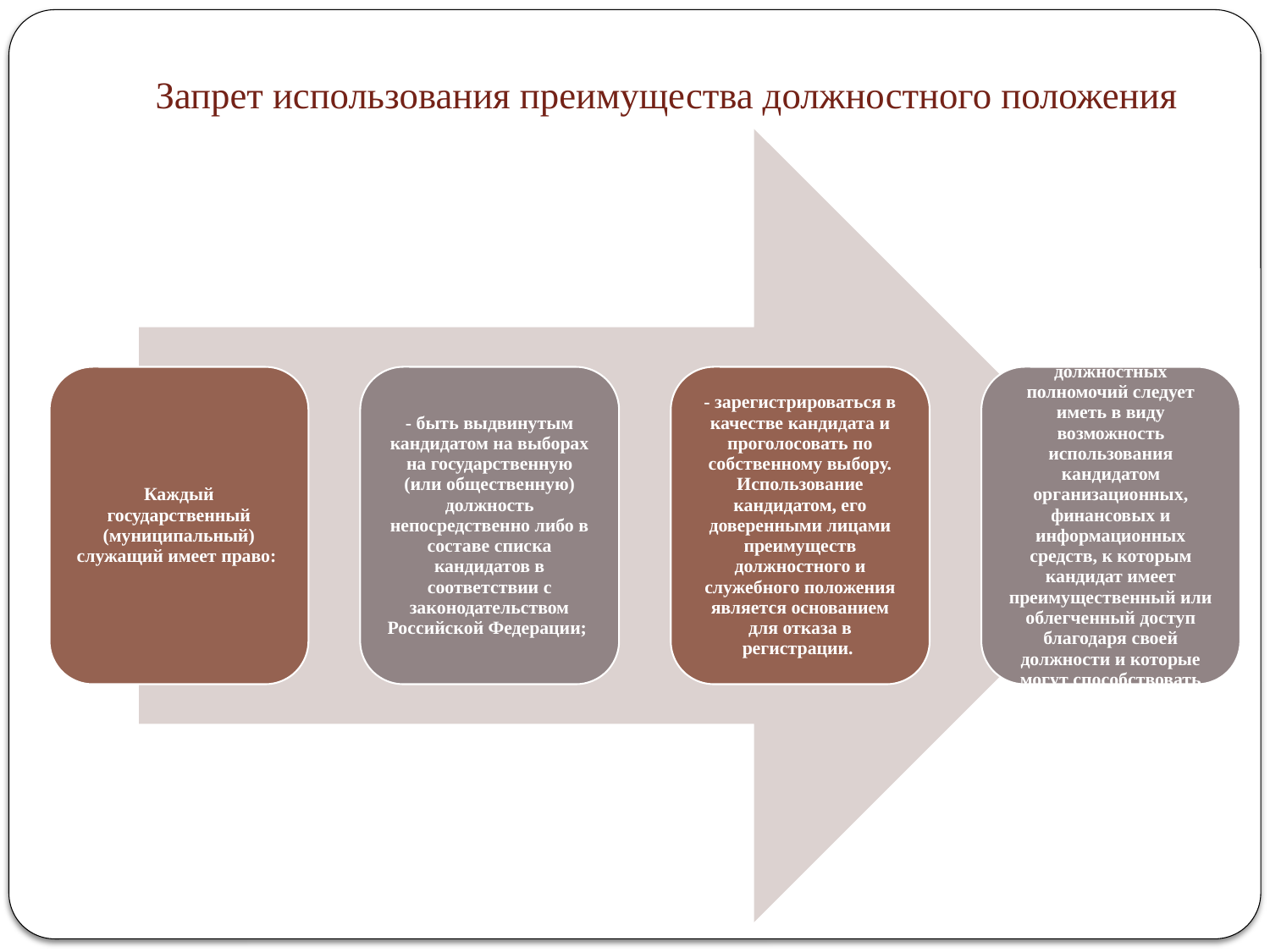

# Запрет использования преимущества должностного положения
Каждый государственный (муниципальный) служащий имеет право:
- быть выдвинутым кандидатом на выборах на государственную (или общественную) должность непосредственно либо в составе списка кандидатов в соответствии с законодательством Российской Федерации;
- зарегистрироваться в качестве кандидата и проголосовать по собственному выбору. Использование кандидатом, его доверенными лицами преимуществ должностного и служебного положения является основанием для отказа в регистрации.
Под использованием должностных полномочий следует иметь в виду возможность использования кандидатом организационных, финансовых и информационных средств, к которым кандидат имеет преимущественный или облегченный доступ благодаря своей должности и которые могут способствовать его избранию.